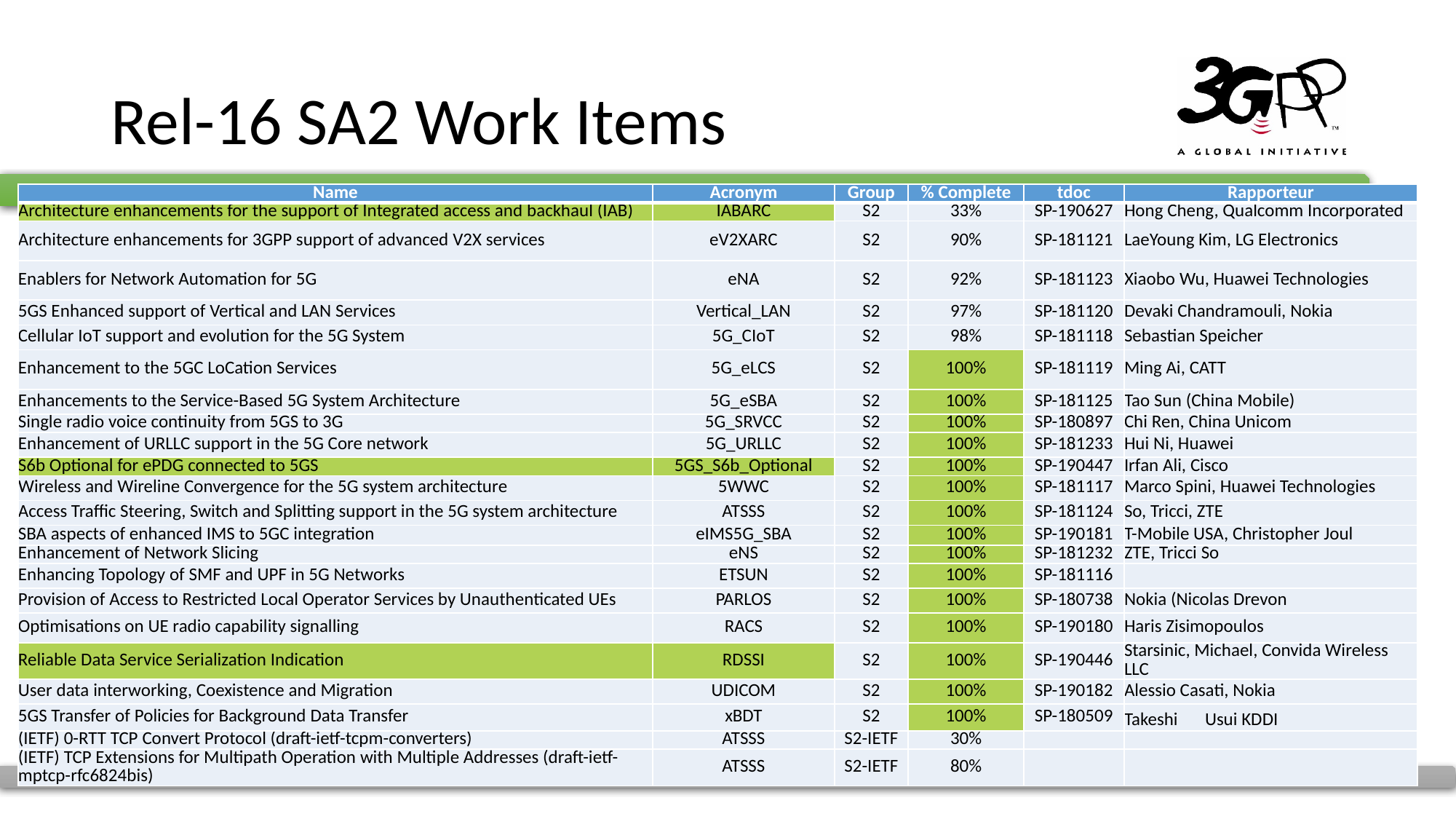

# Rel-16 SA2 Work Items
| Name | Acronym | Group | % Complete | tdoc | Rapporteur |
| --- | --- | --- | --- | --- | --- |
| Architecture enhancements for the support of Integrated access and backhaul (IAB) | IABARC | S2 | 33% | SP-190627 | Hong Cheng, Qualcomm Incorporated |
| Architecture enhancements for 3GPP support of advanced V2X services | eV2XARC | S2 | 90% | SP-181121 | LaeYoung Kim, LG Electronics |
| Enablers for Network Automation for 5G | eNA | S2 | 92% | SP-181123 | Xiaobo Wu, Huawei Technologies |
| 5GS Enhanced support of Vertical and LAN Services | Vertical\_LAN | S2 | 97% | SP-181120 | Devaki Chandramouli, Nokia |
| Cellular IoT support and evolution for the 5G System | 5G\_CIoT | S2 | 98% | SP-181118 | Sebastian Speicher |
| Enhancement to the 5GC LoCation Services | 5G\_eLCS | S2 | 100% | SP-181119 | Ming Ai, CATT |
| Enhancements to the Service-Based 5G System Architecture | 5G\_eSBA | S2 | 100% | SP-181125 | Tao Sun (China Mobile) |
| Single radio voice continuity from 5GS to 3G | 5G\_SRVCC | S2 | 100% | SP-180897 | Chi Ren, China Unicom |
| Enhancement of URLLC support in the 5G Core network | 5G\_URLLC | S2 | 100% | SP-181233 | Hui Ni, Huawei |
| S6b Optional for ePDG connected to 5GS | 5GS\_S6b\_Optional | S2 | 100% | SP-190447 | Irfan Ali, Cisco |
| Wireless and Wireline Convergence for the 5G system architecture | 5WWC | S2 | 100% | SP-181117 | Marco Spini, Huawei Technologies |
| Access Traffic Steering, Switch and Splitting support in the 5G system architecture | ATSSS | S2 | 100% | SP-181124 | So, Tricci, ZTE |
| SBA aspects of enhanced IMS to 5GC integration | eIMS5G\_SBA | S2 | 100% | SP-190181 | T-Mobile USA, Christopher Joul |
| Enhancement of Network Slicing | eNS | S2 | 100% | SP-181232 | ZTE, Tricci So |
| Enhancing Topology of SMF and UPF in 5G Networks | ETSUN | S2 | 100% | SP-181116 |  |
| Provision of Access to Restricted Local Operator Services by Unauthenticated UEs | PARLOS | S2 | 100% | SP-180738 | Nokia (Nicolas Drevon |
| Optimisations on UE radio capability signalling | RACS | S2 | 100% | SP-190180 | Haris Zisimopoulos |
| Reliable Data Service Serialization Indication | RDSSI | S2 | 100% | SP-190446 | Starsinic, Michael, Convida Wireless LLC |
| User data interworking, Coexistence and Migration | UDICOM | S2 | 100% | SP-190182 | Alessio Casati, Nokia |
| 5GS Transfer of Policies for Background Data Transfer | xBDT | S2 | 100% | SP-180509 | Takeshi　Usui KDDI |
| (IETF) 0-RTT TCP Convert Protocol (draft-ietf-tcpm-converters) | ATSSS | S2-IETF | 30% |  |  |
| (IETF) TCP Extensions for Multipath Operation with Multiple Addresses (draft-ietf-mptcp-rfc6824bis) | ATSSS | S2-IETF | 80% |  |  |